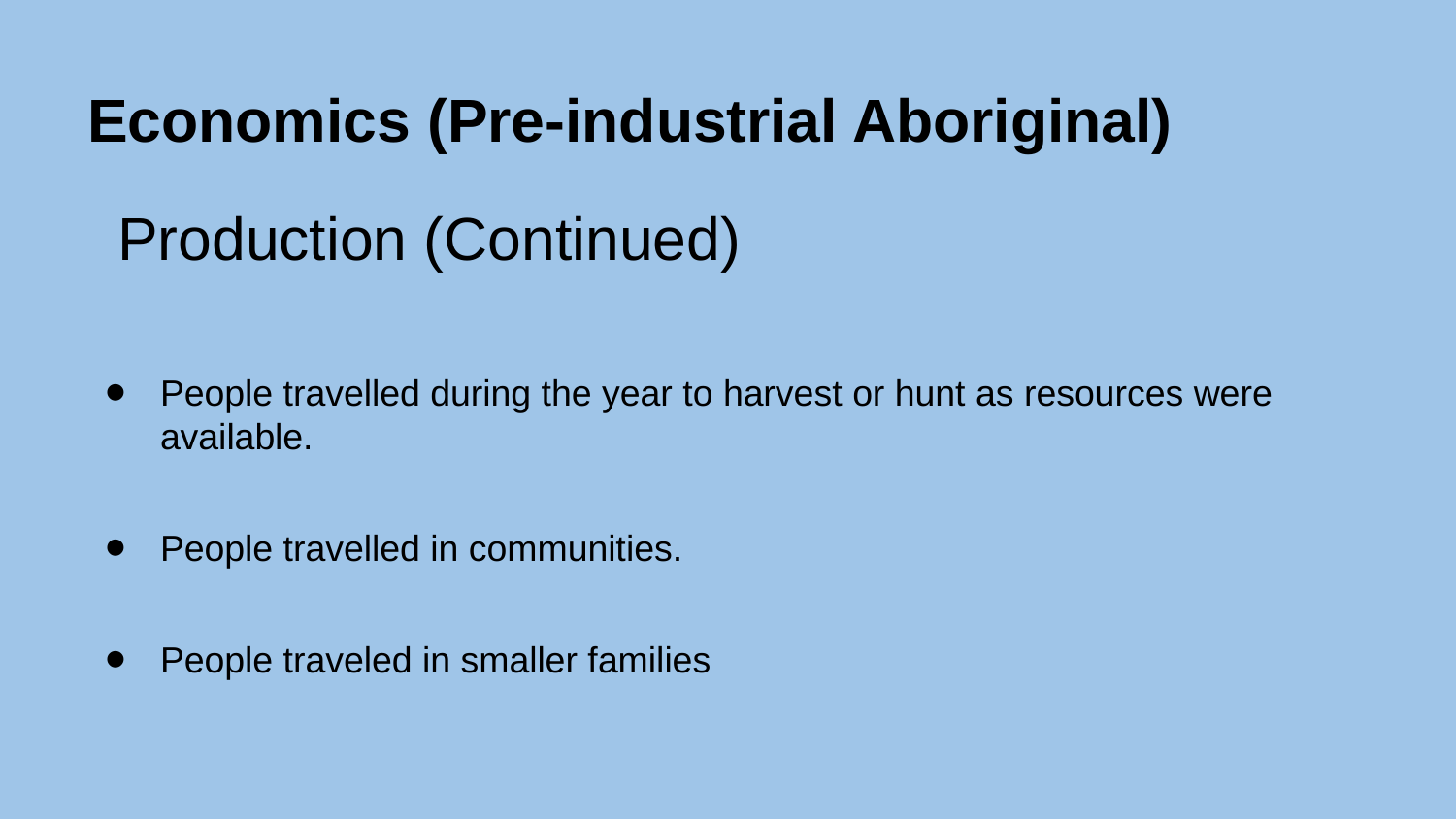

# Economics (Pre-industrial Aboriginal)
Production (Continued)

People travelled during the year to harvest or hunt as resources were available.

People travelled in communities.

People traveled in smaller families